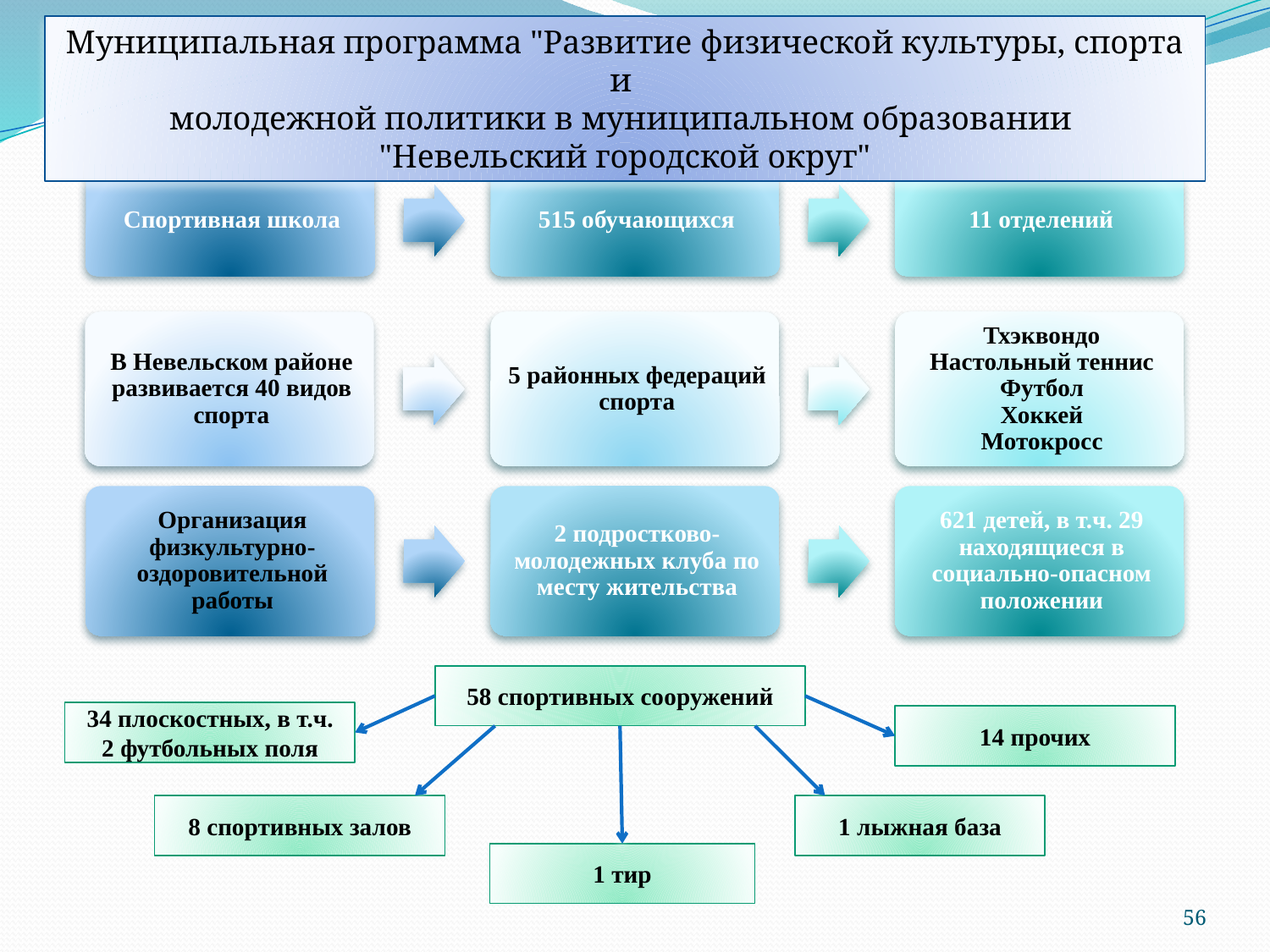

Муниципальная программа "Развитие физической культуры, спорта и
молодежной политики в муниципальном образовании
"Невельский городской округ"
Спортивная школа

515 обучающихся

11 отделений
В Невельском районе развивается 40 видов спорта

5 районных федераций спорта

Тхэквондо
Настольный теннис
Футбол
Хоккей
Мотокросс
Организация физкультурно-оздоровительной работы

2 подростково-молодежных клуба по месту жительства

621 детей, в т.ч. 29 находящиеся в социально-опасном положении
58 спортивных сооружений
34 плоскостных, в т.ч.
2 футбольных поля
14 прочих
8 спортивных залов
1 лыжная база
1 тир
56